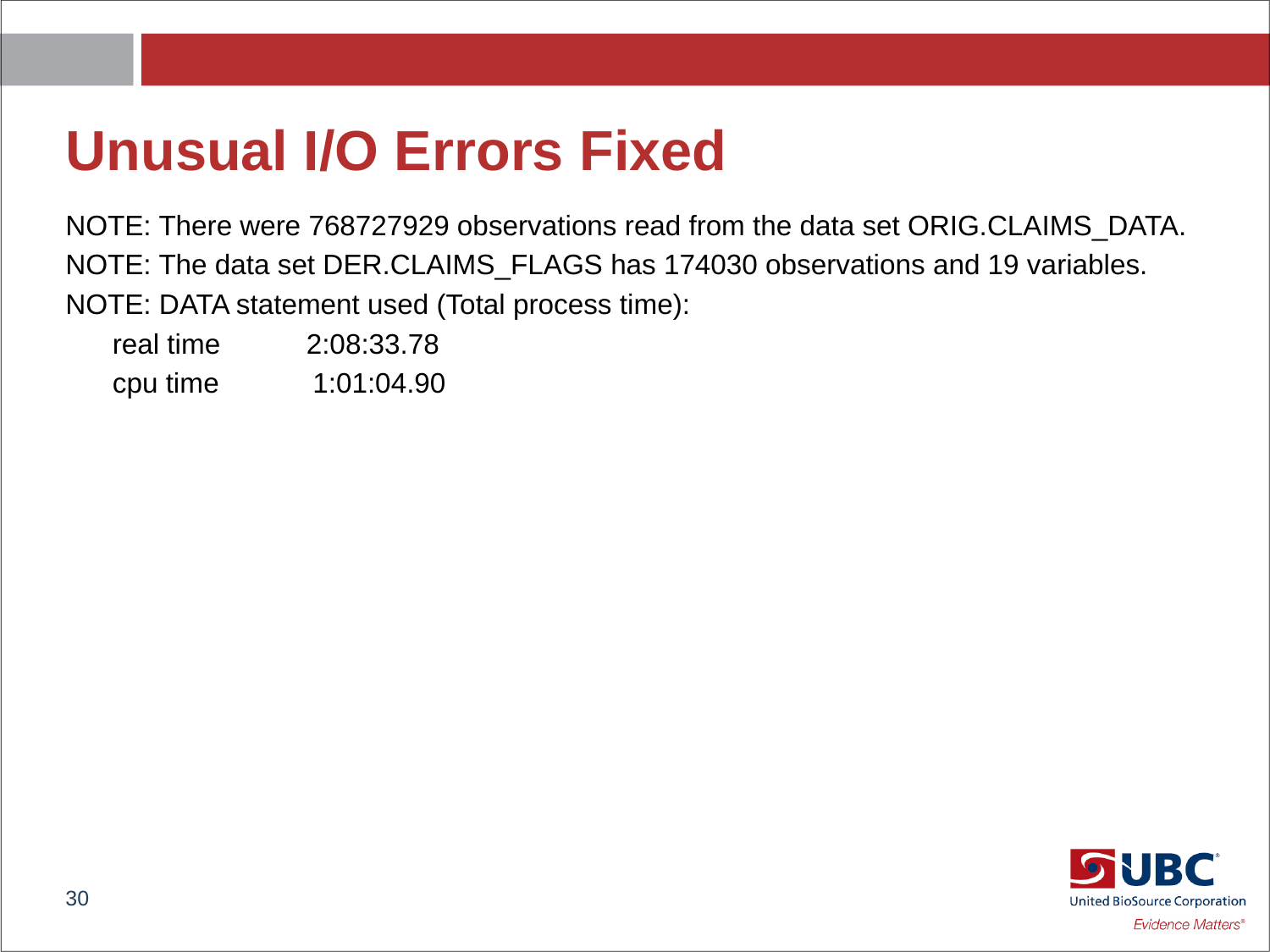

# Unusual I/O Errors Fixed
NOTE: There were 768727929 observations read from the data set ORIG.CLAIMS_DATA.
NOTE: The data set DER.CLAIMS_FLAGS has 174030 observations and 19 variables.
NOTE: DATA statement used (Total process time):
      real time           2:08:33.78
      cpu time            1:01:04.90
30